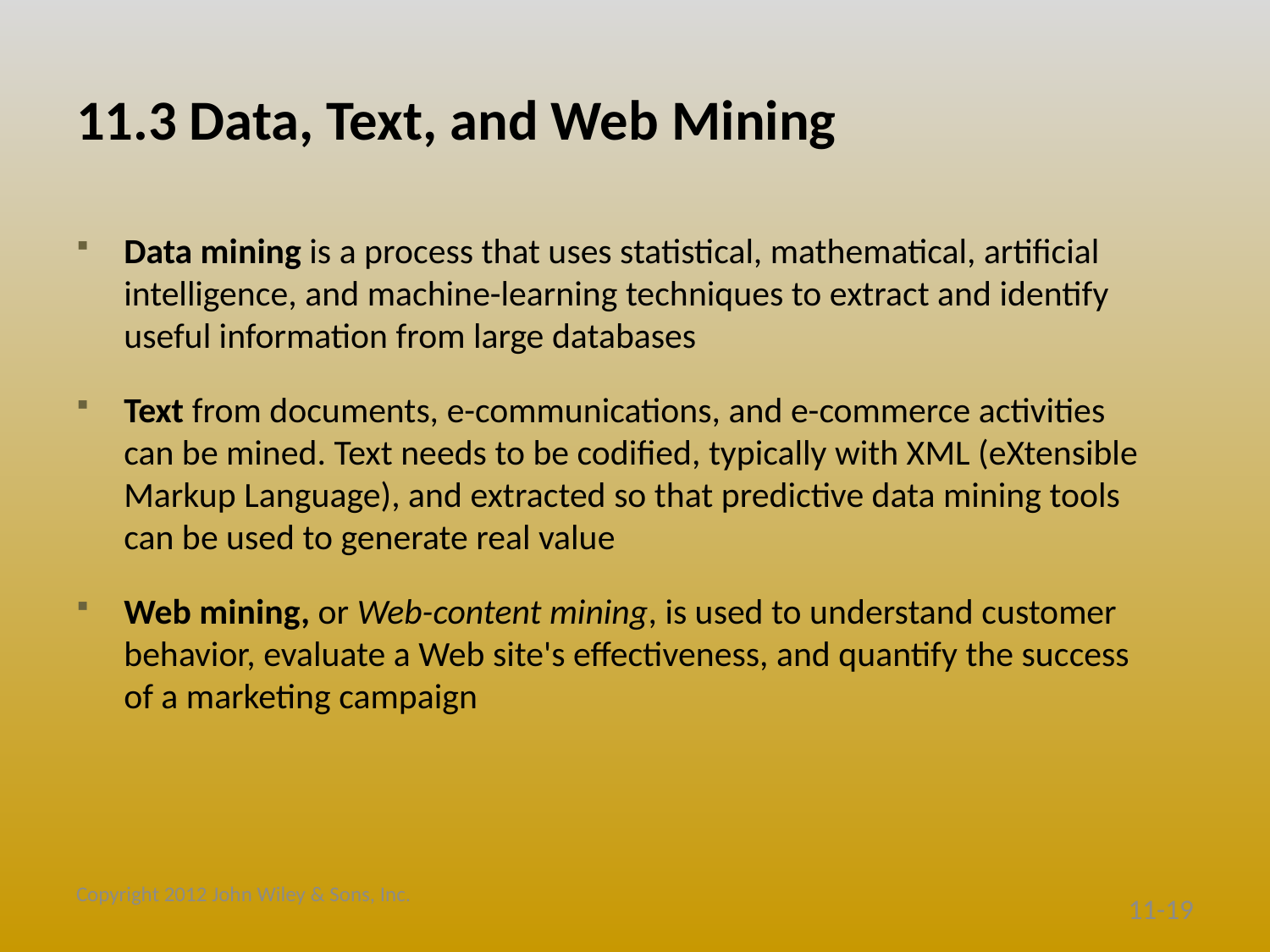

# 11.3 Data, Text, and Web Mining
Data mining is a process that uses statistical, mathematical, artificial intelligence, and machine-learning techniques to extract and identify useful information from large databases
Text from documents, e-communications, and e-commerce activities can be mined. Text needs to be codified, typically with XML (eXtensible Markup Language), and extracted so that predictive data mining tools can be used to generate real value
Web mining, or Web-content mining, is used to understand customer behavior, evaluate a Web site's effectiveness, and quantify the success of a marketing campaign

Copyright 2012 John Wiley & Sons, Inc.
11-19